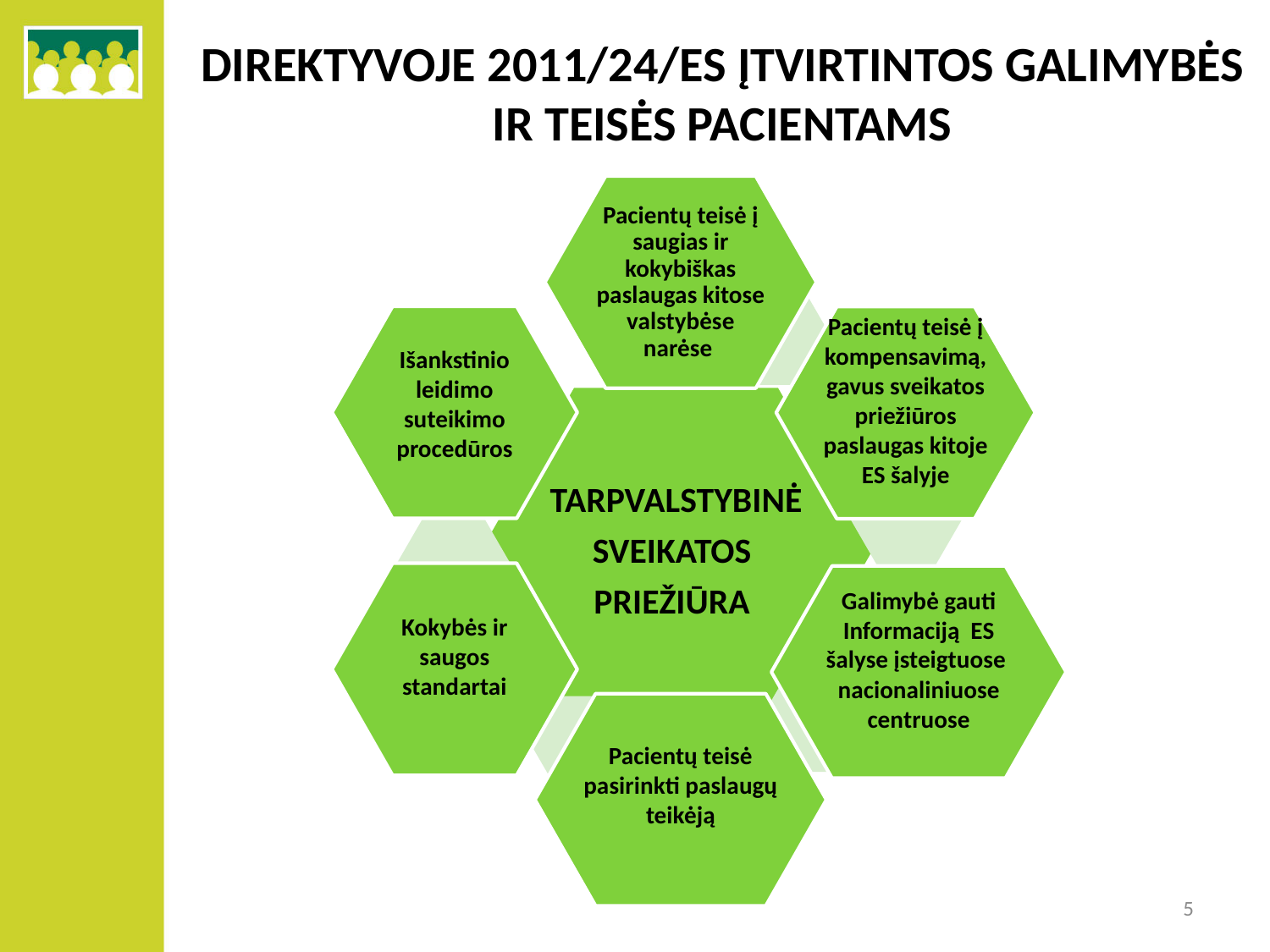

# DIREKTYVOJE 2011/24/ES ĮTVIRTINTOS GALIMYBĖS IR TEISĖS PACIENTAMS
TARPVALSTYBINĖ
SVEIKATOS
PRIEŽIŪRA
Pacientų teisė į saugias ir kokybiškas paslaugas kitose valstybėse narėse
Pacientų teisė į kompensavimą, gavus sveikatos priežiūros paslaugas kitoje ES šalyje

Galimybė gauti Informaciją  ES šalyse įsteigtuose  nacionaliniuose centruose

Pacientų teisė pasirinkti paslaugų teikėją

Kokybės ir saugos standartai

Išankstinio leidimo suteikimo procedūros

|  |
| --- |

5